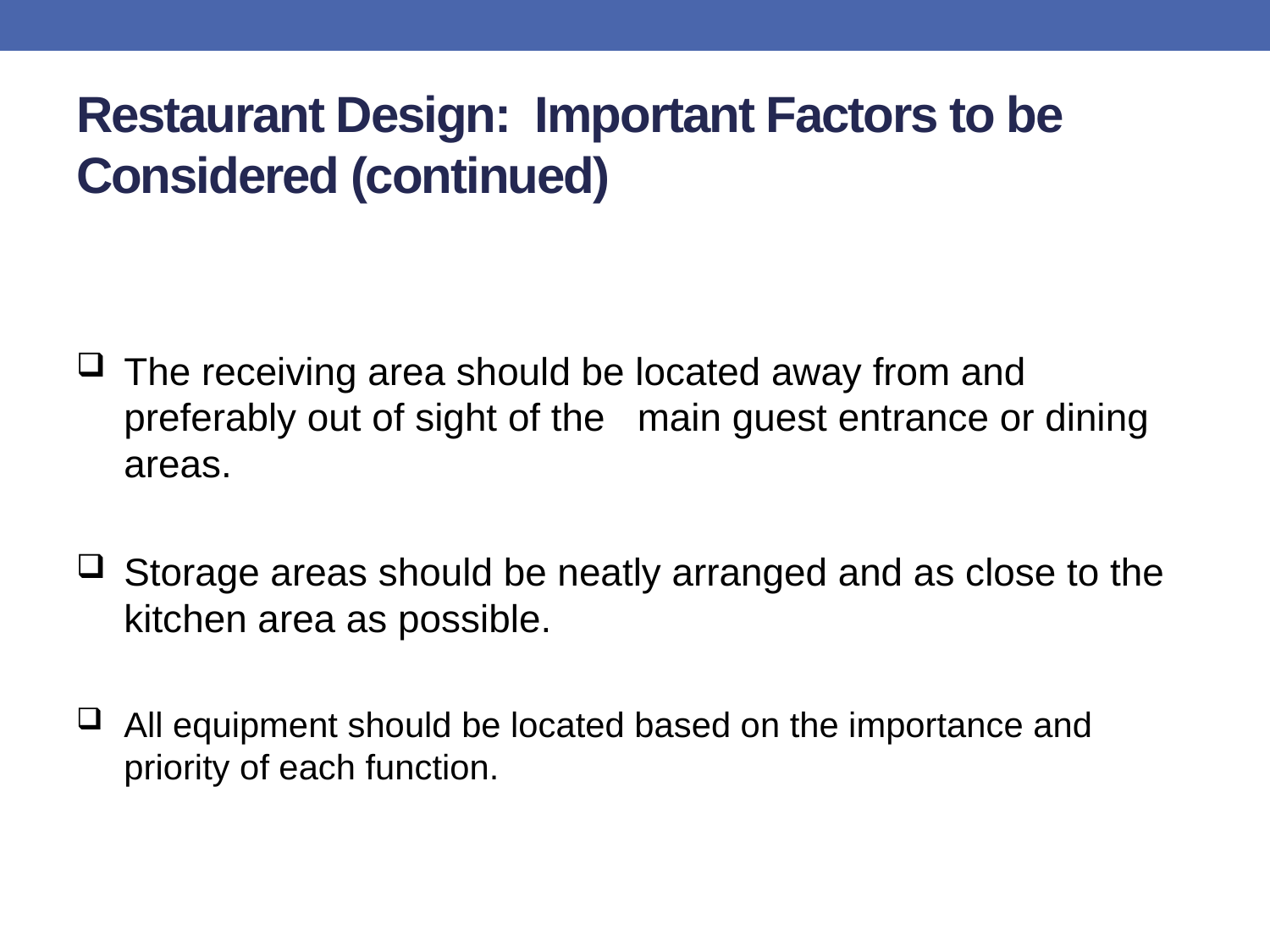

# Restaurant Design:  Important Factors to be Considered (continued)

The receiving area should be located away from and preferably out of sight of the   main guest entrance or dining areas.

Storage areas should be neatly arranged and as close to the kitchen area as possible.

All equipment should be located based on the importance and priority of each function.